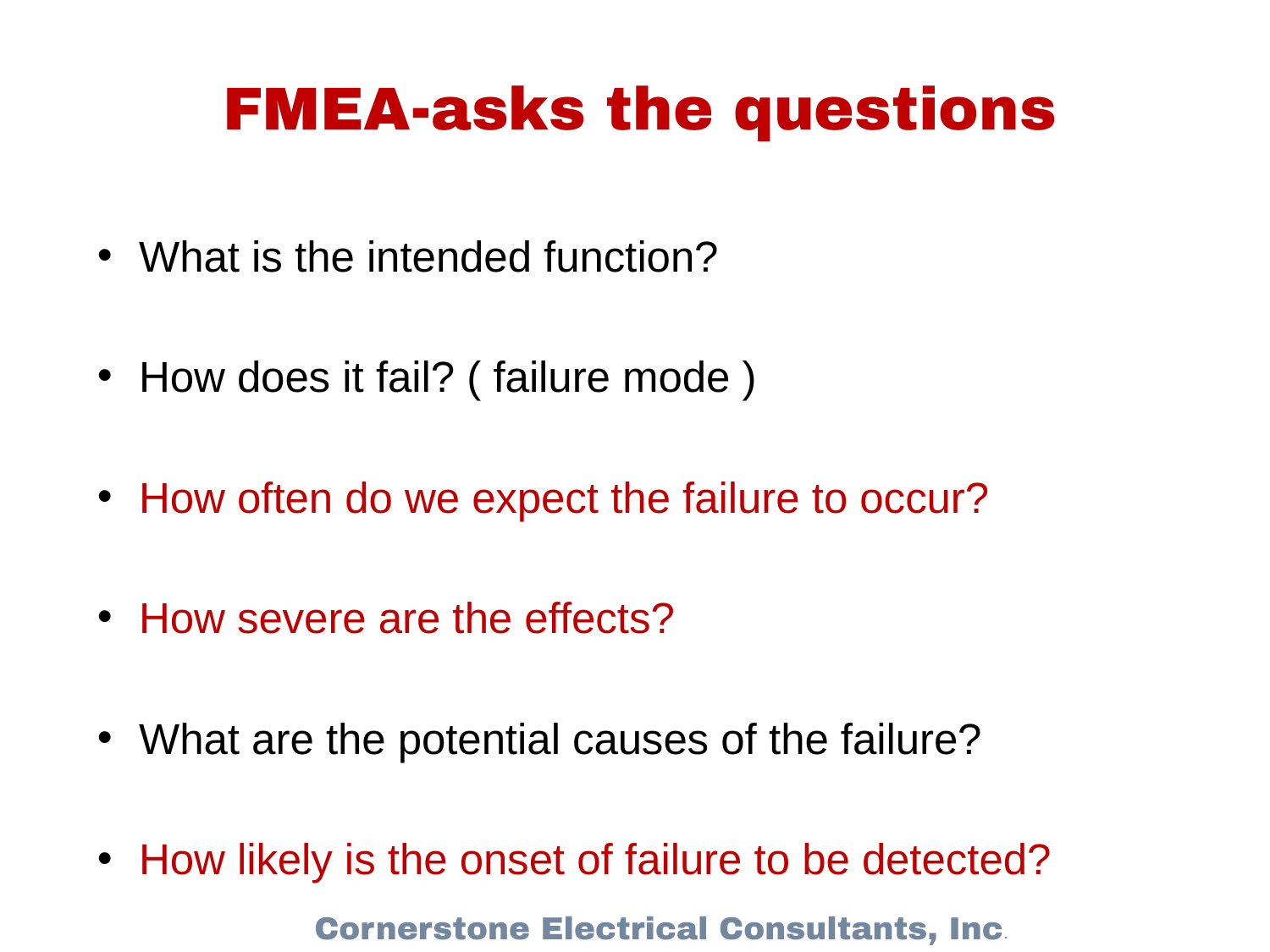

# FMEA-asks the questions
What is the intended function?

How does it fail? ( failure mode )

How often do we expect the failure to occur?

How severe are the effects?

What are the potential causes of the failure?

How likely is the onset of failure to be detected?

Cornerstone Electrical Consultants, Inc.